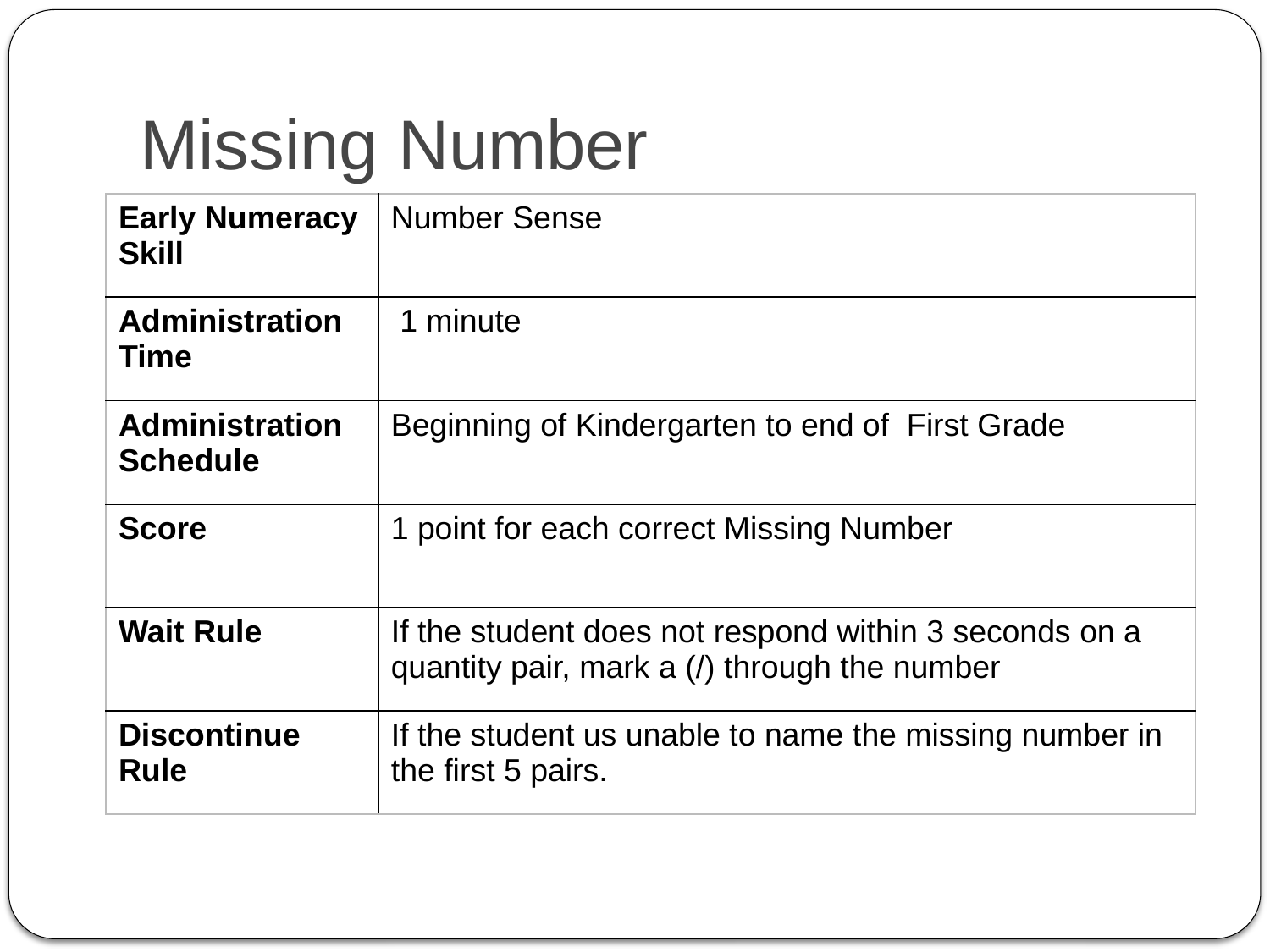

# Missing Number
| Early Numeracy Skill | Number Sense |
| --- | --- |
| Administration Time | 1 minute |
| Administration Schedule | Beginning of Kindergarten to end of First Grade |
| Score | 1 point for each correct Missing Number |
| Wait Rule | If the student does not respond within 3 seconds on a quantity pair, mark a (/) through the number |
| Discontinue Rule | If the student us unable to name the missing number in the first 5 pairs. |